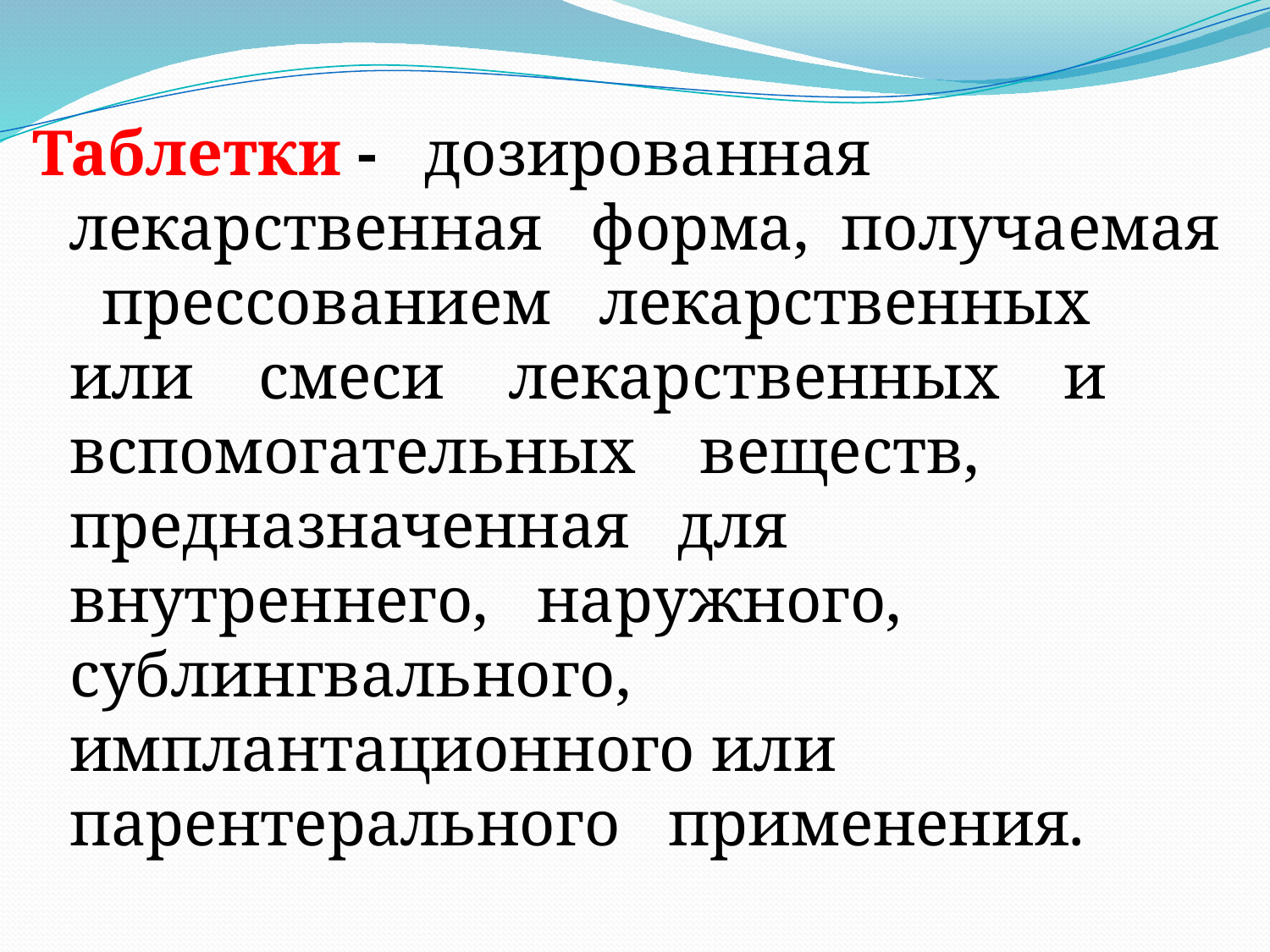

Таблетки -   дозированная   лекарственная   форма,  получаемая   прессованием   лекарственных    или    смеси    лекарственных    и   вспомогательных    веществ,   предназначенная   для   внутреннего,   наружного,  сублингвального,  имплантационного или парентерального   применения.
#